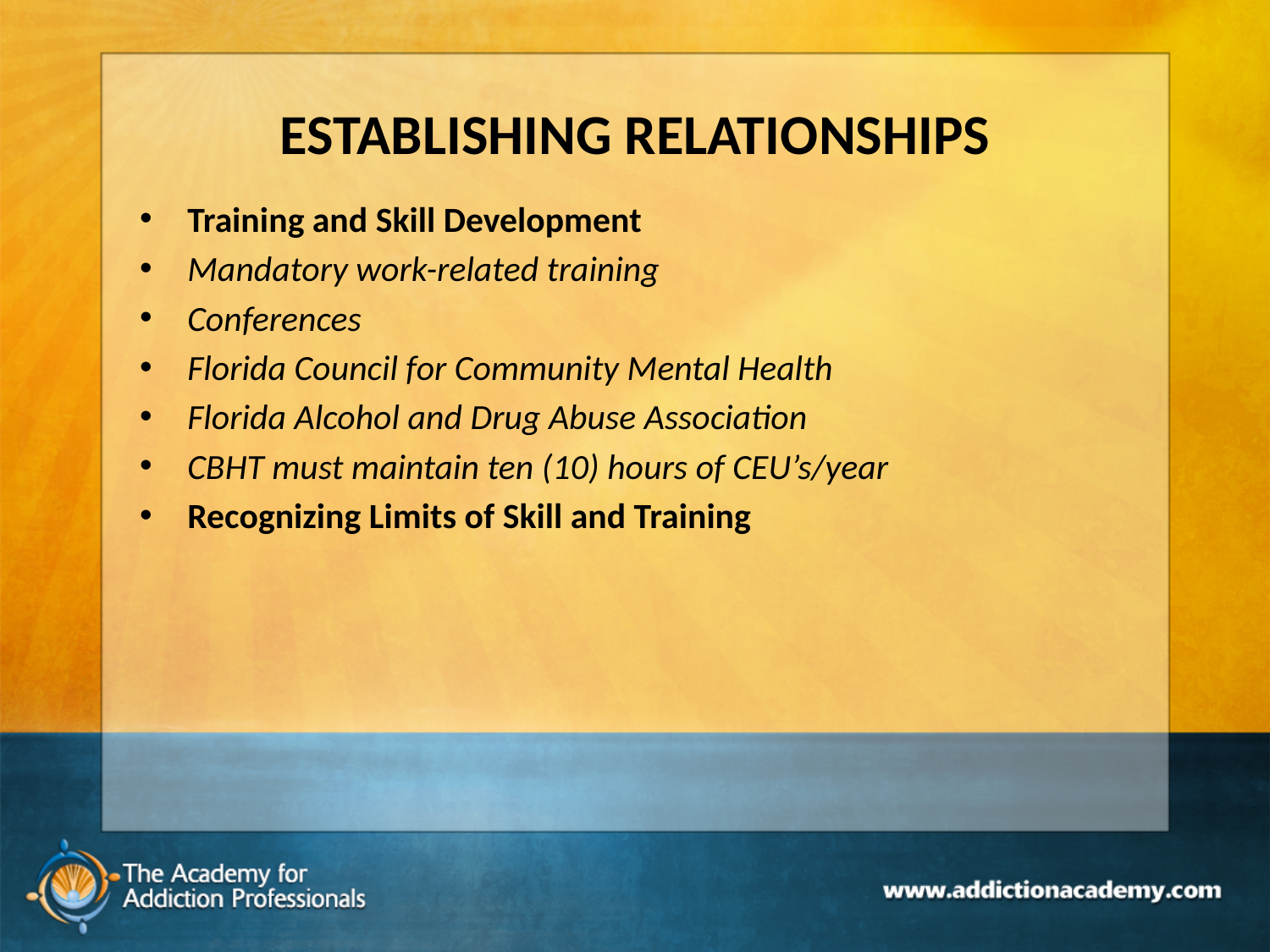

# ESTABLISHING RELATIONSHIPS
Training and Skill Development
Mandatory work-related training
Conferences
Florida Council for Community Mental Health
Florida Alcohol and Drug Abuse Association
CBHT must maintain ten (10) hours of CEU’s/year
Recognizing Limits of Skill and Training